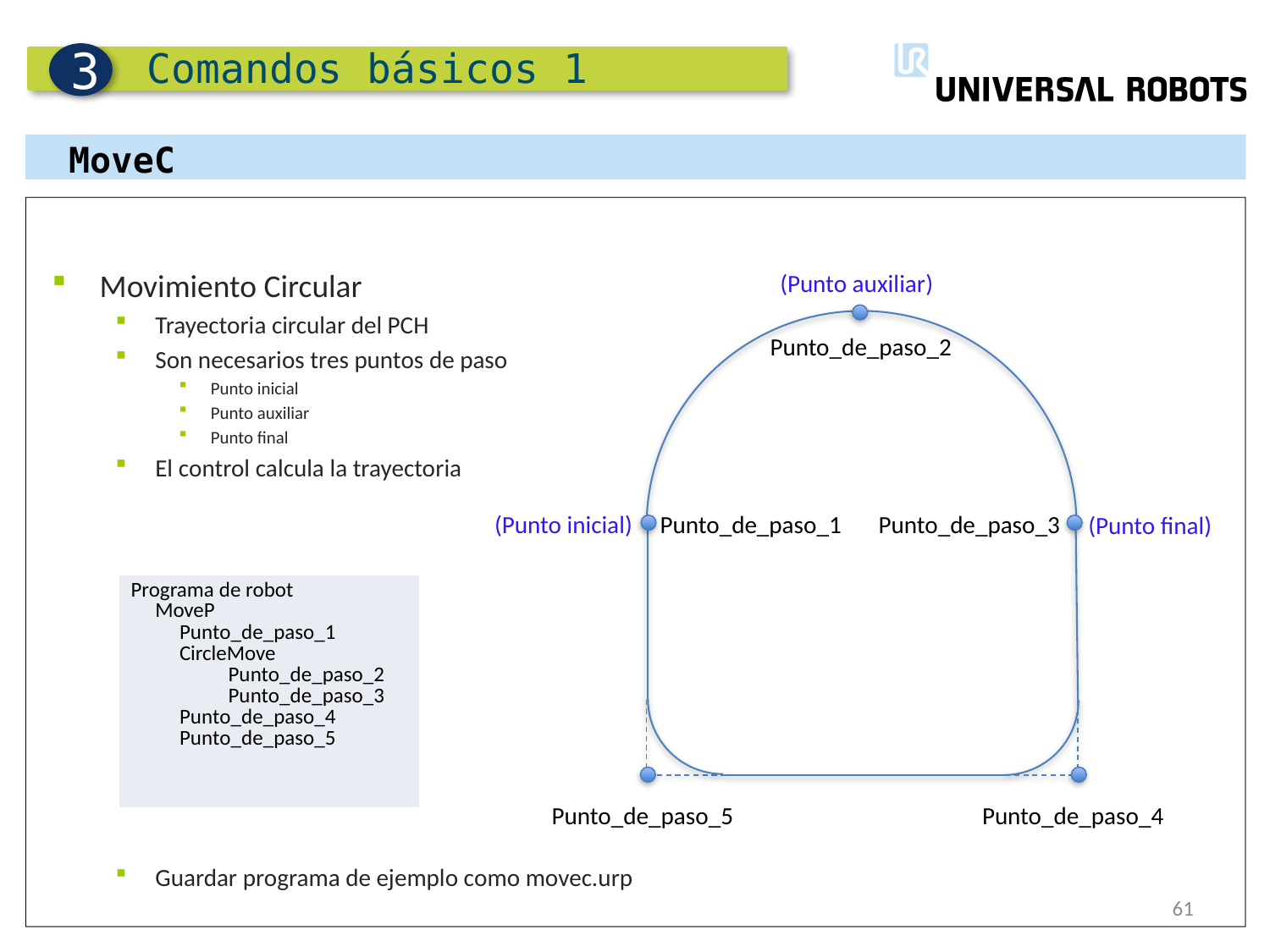

Comandos básicos 1

3

MoveC

Movimiento Circular
Trayectoria circular del PCH
Son necesarios tres puntos de paso
Punto inicial
Punto auxiliar
Punto final
El control calcula la trayectoria

Guardar programa de ejemplo como movec.urp

(Punto auxiliar)

Punto_de_paso_2
Punto_de_paso_3
Punto_de_paso_1
(Punto inicial)
(Punto final)

| Programa de robot MoveP Punto\_de\_paso\_1 CircleMove Punto\_de\_paso\_2 Punto\_de\_paso\_3 Punto\_de\_paso\_4 Punto\_de\_paso\_5 |
| --- |

Punto_de_paso_4
Punto_de_paso_5
61